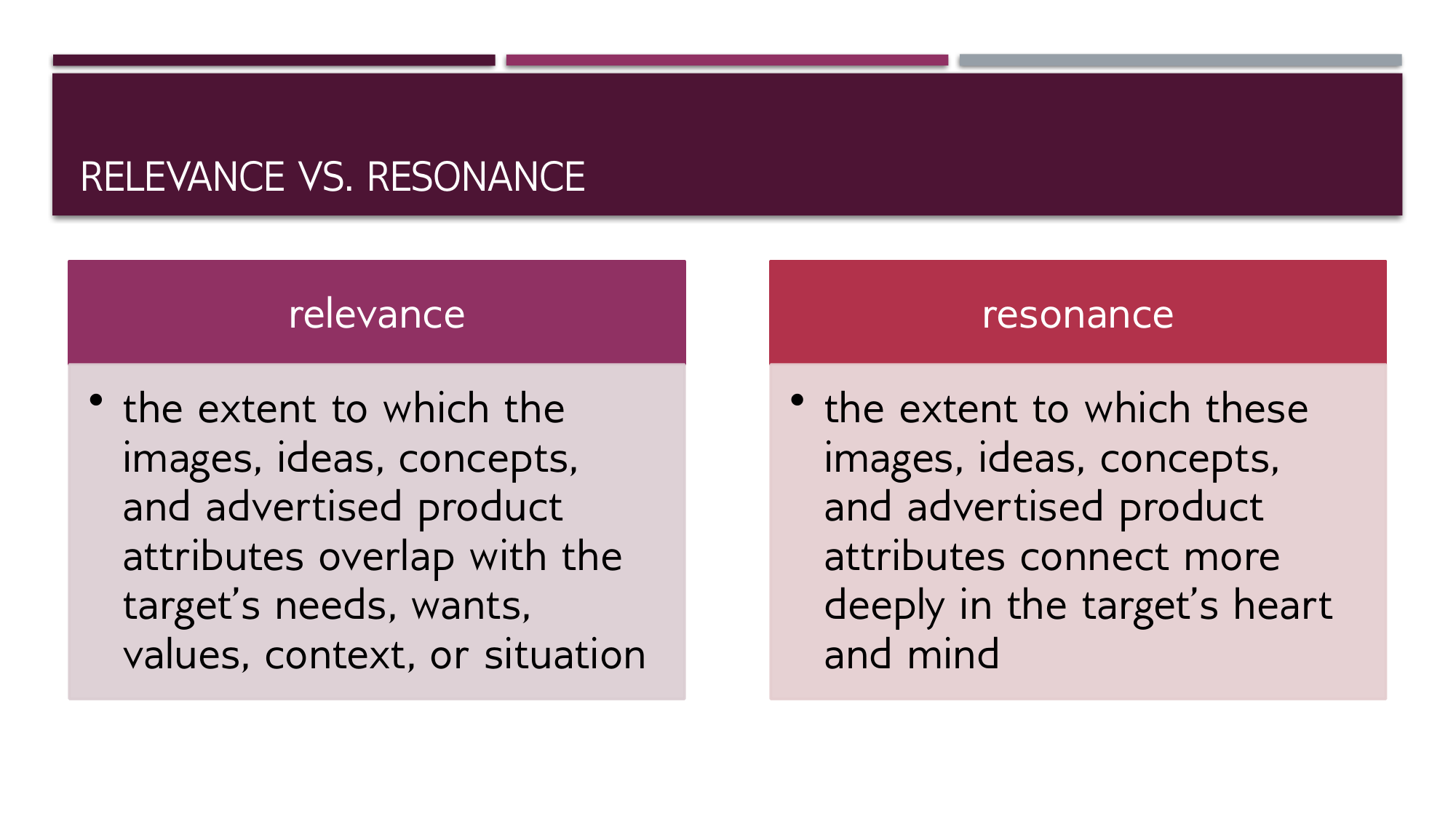

# Relevance vs. resonance
relevance
the extent to which the images, ideas, concepts, and advertised product attributes overlap with the target’s needs, wants, values, context, or situation
resonance
the extent to which these images, ideas, concepts, and advertised product attributes connect more deeply in the target’s heart and mind